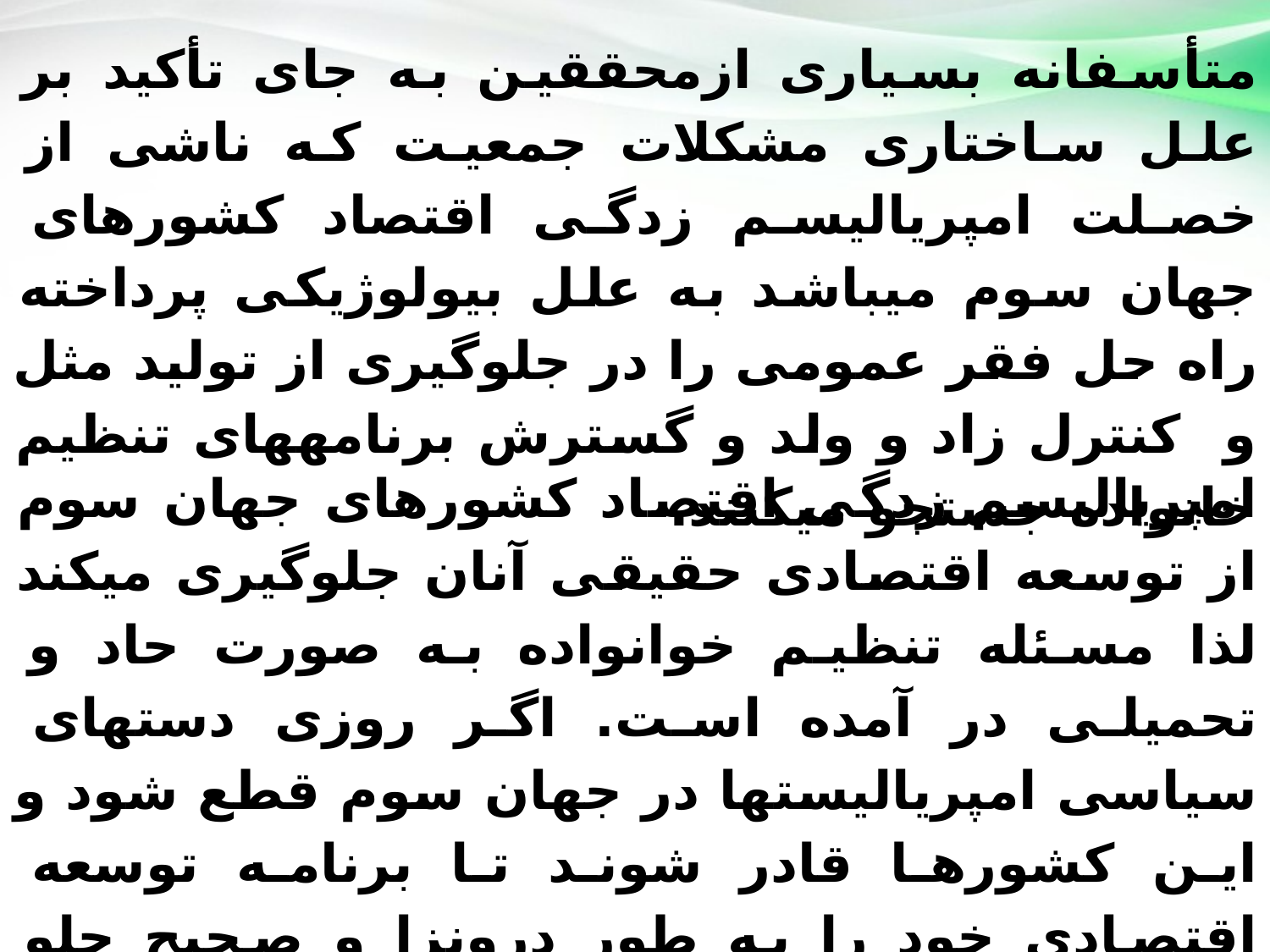

متأسفانه بسیاری ازمحققین به جای تأکید بر علل ساختاری مشکلات جمعیت که ناشی از خصلت امپریالیسم زدگی اقتصاد کشورهای جهان سوم می­باشد به علل بیولوژیکی پرداخته راه حل فقر عمومی را در جلوگیری از تولید مثل و  کنترل زاد و ولد و گسترش برنامه­های تنظیم خانواده جستجو می­کنند.
امپریالیسم زدگی اقتصاد کشورهای جهان سوم از توسعه اقتصادی حقیقی آنان جلوگیری می­کند لذا مسئله تنظیم خوانواده به صورت حاد و تحمیلی در آمده است. اگر روزی دست­های سیاسی امپریالیست­ها در جهان سوم قطع شود و این کشورها قادر شوند تا برنامه توسعه اقتصادی خود را به طور درون­زا و صحیح جلو ببرند خیلی بیش از جمعیت فعلی خود را می­توانند پذیرا باشند (توانایان­فرد. 1368. ص 198).